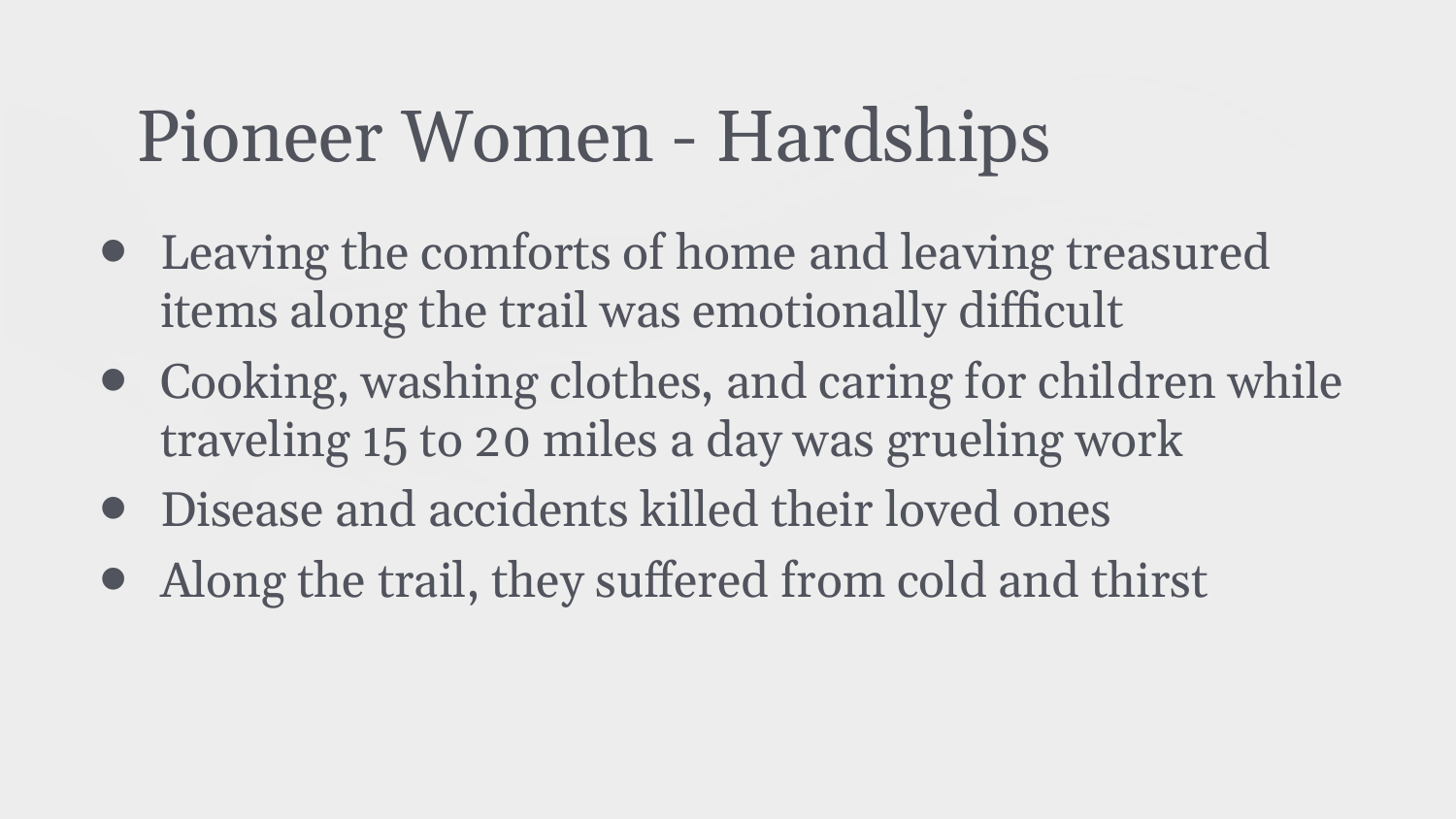

# Pioneer Women - Hardships
Leaving the comforts of home and leaving treasured items along the trail was emotionally difficult
Cooking, washing clothes, and caring for children while traveling 15 to 20 miles a day was grueling work
Disease and accidents killed their loved ones
Along the trail, they suffered from cold and thirst